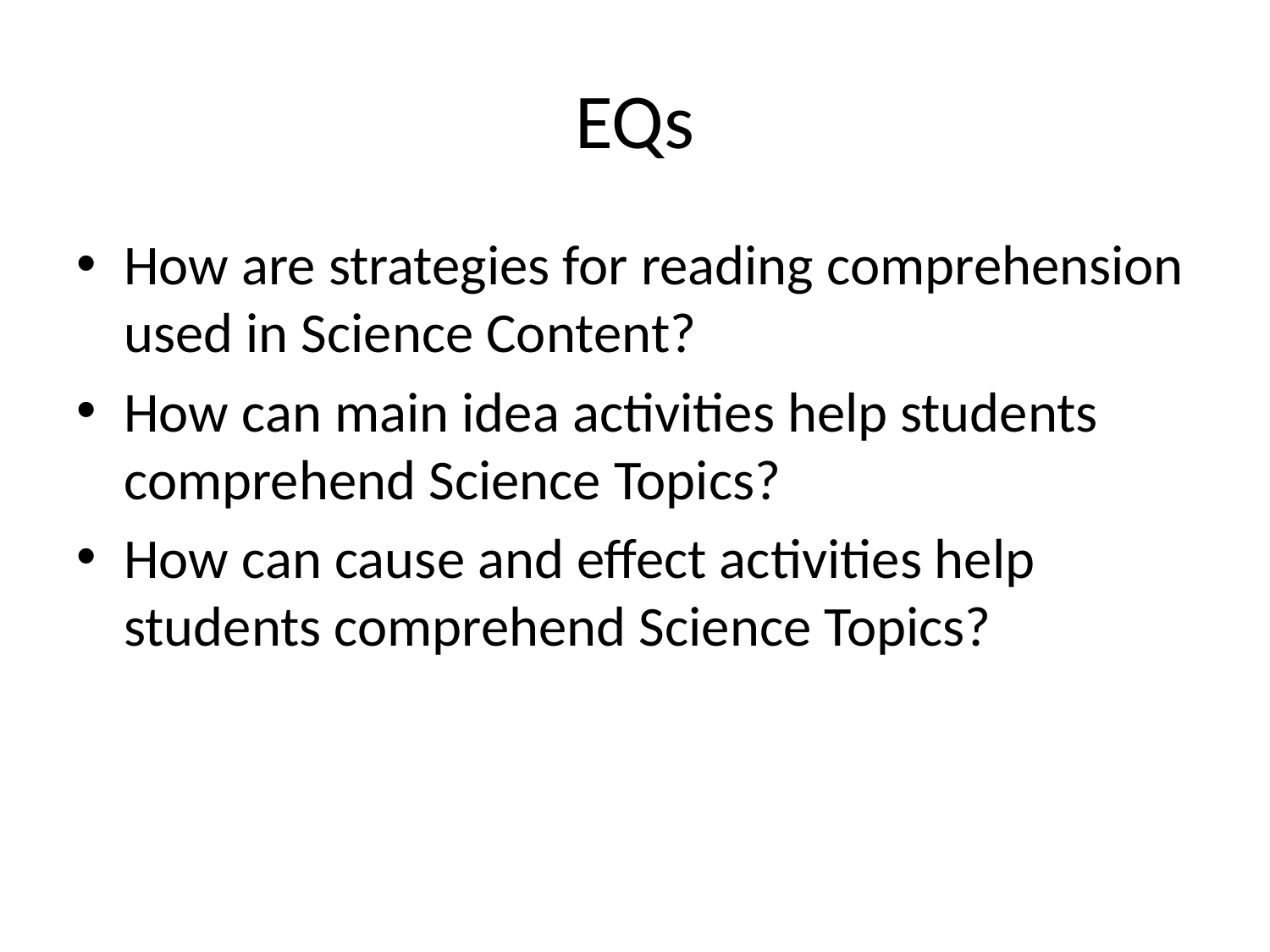

# EQs
How are strategies for reading comprehension used in Science Content?
How can main idea activities help students comprehend Science Topics?
How can cause and effect activities help students comprehend Science Topics?